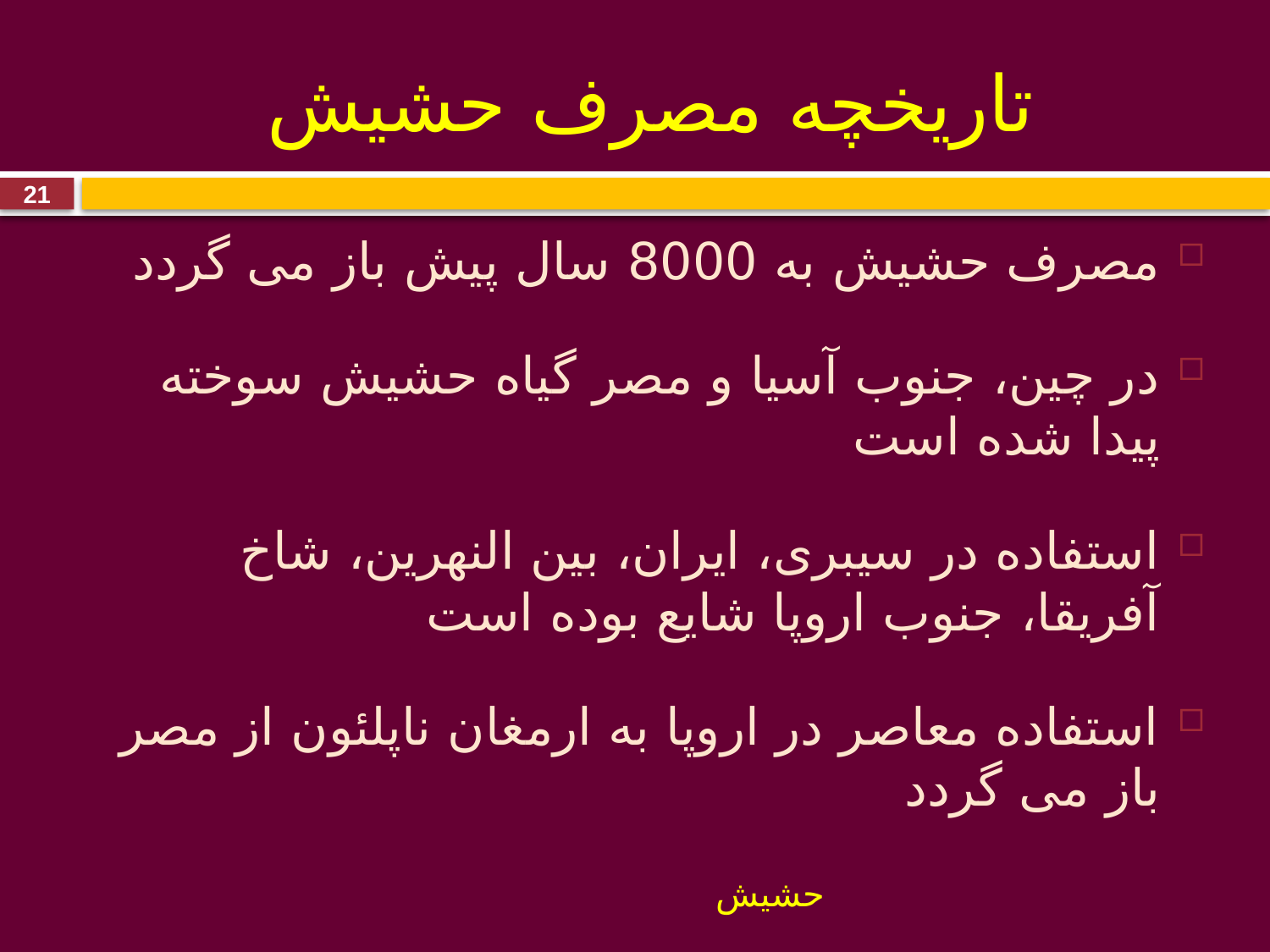

# تاریخچه مصرف حشیش
21
مصرف حشیش به 8000 سال پیش باز می گردد
در چین، جنوب آسیا و مصر گیاه حشیش سوخته پیدا شده است
استفاده در سیبری، ایران، بین النهرین، شاخ آفریقا، جنوب اروپا شایع بوده است
استفاده معاصر در اروپا به ارمغان ناپلئون از مصر باز می گردد
حشیش